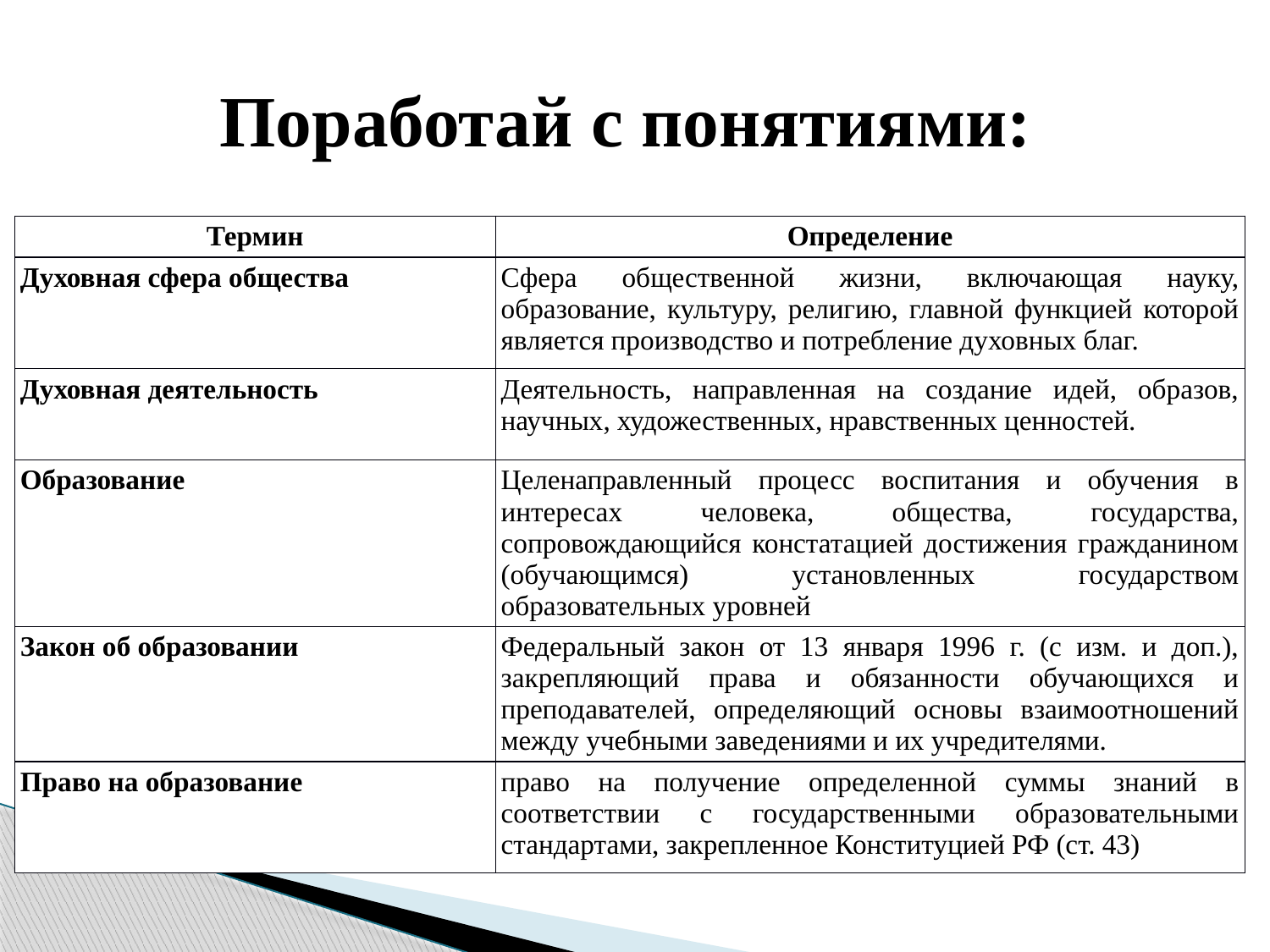

# Поработай с понятиями:
| Термин | Определение |
| --- | --- |
| Духовная сфера общества | Сфера общественной жизни, включающая науку, образование, культуру, религию, главной функцией которой является производство и потребление духовных благ. |
| Духовная деятельность | Деятельность, направленная на создание идей, образов, научных, художественных, нравственных ценностей. |
| Образование | Целенаправленный процесс воспитания и обучения в интересах человека, общества, государства, сопровождающийся констатацией достижения гражданином (обучающимся) установленных государством образовательных уровней |
| Закон об образовании | Федеральный закон от 13 января 1996 г. (с изм. и доп.), закрепляющий права и обязанности обучающихся и преподавателей, определяющий основы взаимоотношений между учебными заведениями и их учредителями. |
| Право на образование | право на получение определенной суммы знаний в соответствии с государственными образовательными стандартами, закрепленное Конституцией РФ (ст. 43) |